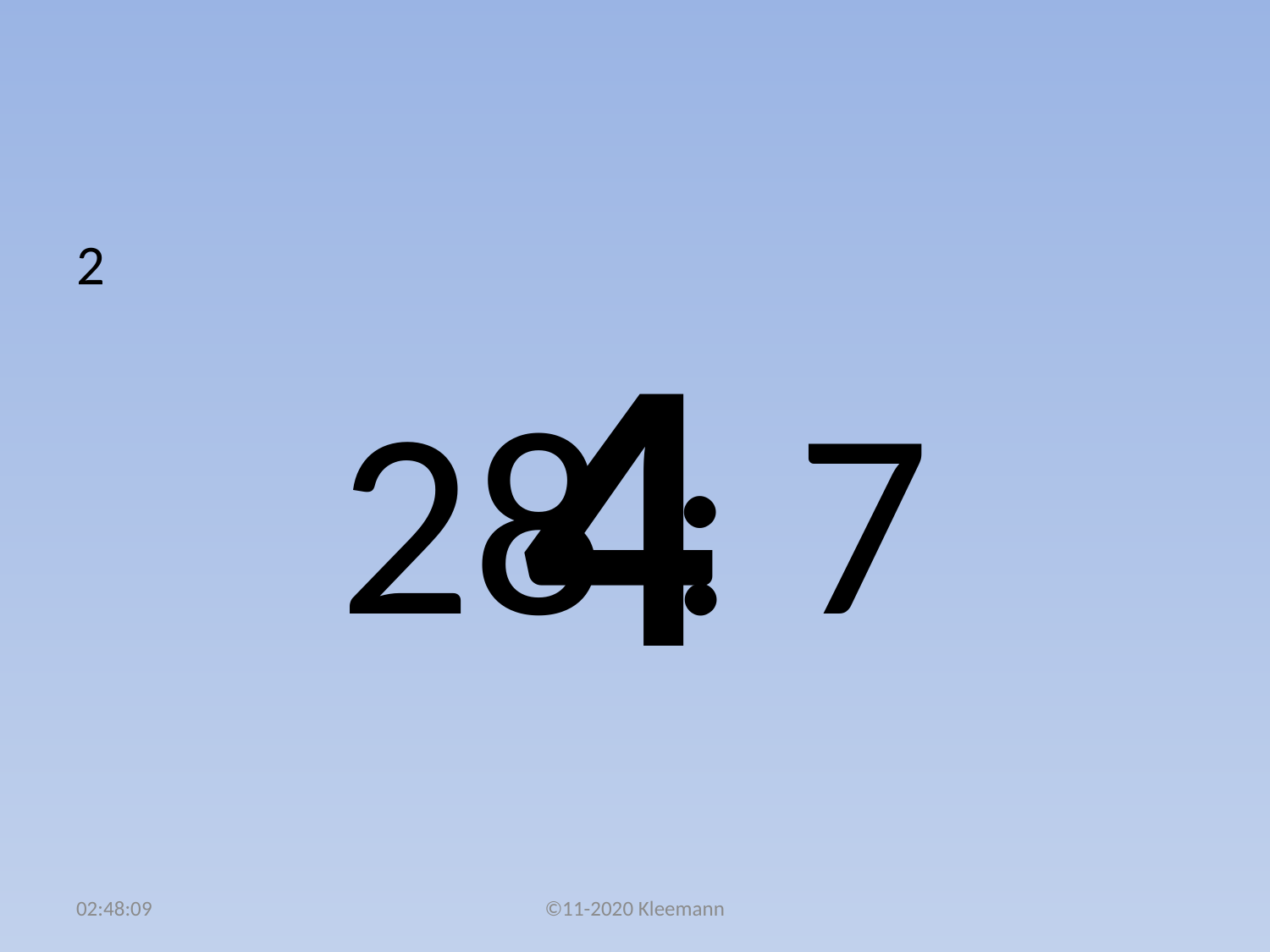

#
2
28 : 7
4
02:48:09
©11-2020 Kleemann